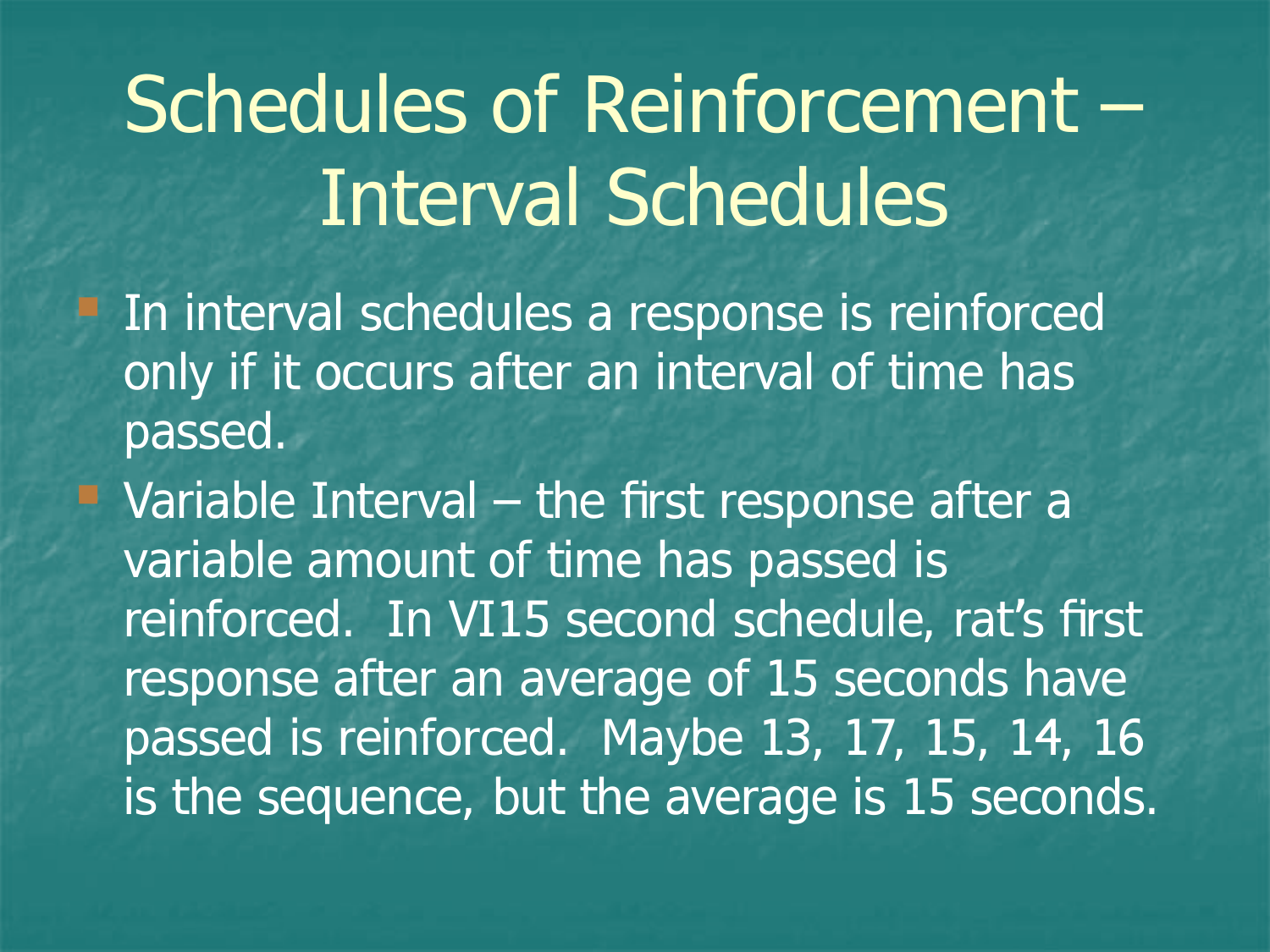

# Schedules of Reinforcement – Interval Schedules
In interval schedules a response is reinforced only if it occurs after an interval of time has passed.
Variable Interval – the first response after a variable amount of time has passed is reinforced.  In VI15 second schedule, rat’s first response after an average of 15 seconds have passed is reinforced.  Maybe 13, 17, 15, 14, 16 is the sequence, but the average is 15 seconds.